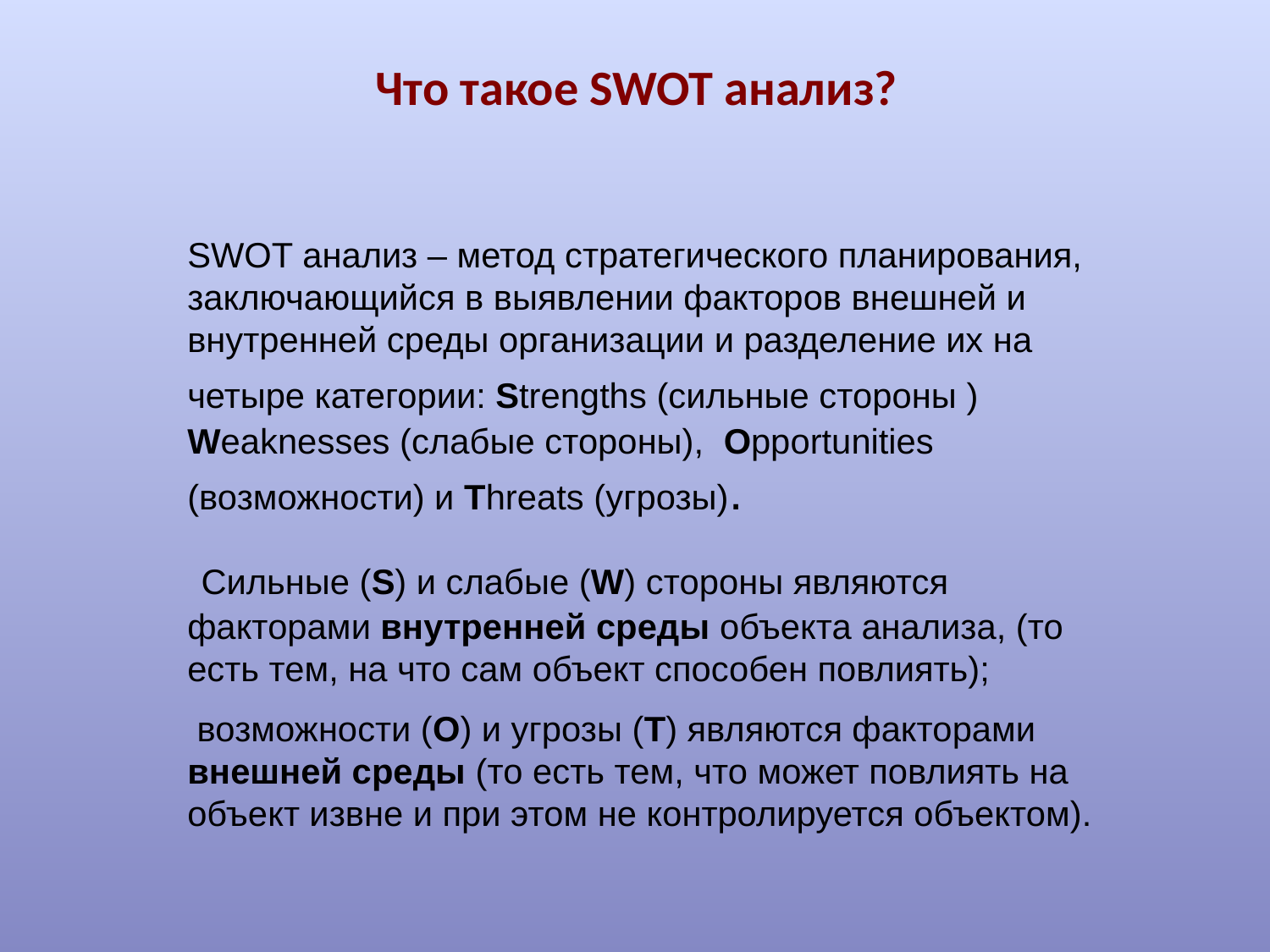

# Что такое SWOT анализ?
SWOT анализ – метод стратегического планирования, заключающийся в выявлении факторов внешней и внутренней среды организации и разделение их на четыре категории: Strengths (сильные стороны )   Weaknesses (слабые стороны),  Opportunities (возможности) и Threats (угрозы).
 Сильные (S) и слабые (W) стороны являются факторами внутренней среды объекта анализа, (то есть тем, на что сам объект способен повлиять);
 возможности (O) и угрозы (T) являются факторами внешней среды (то есть тем, что может повлиять на объект извне и при этом не контролируется объектом).